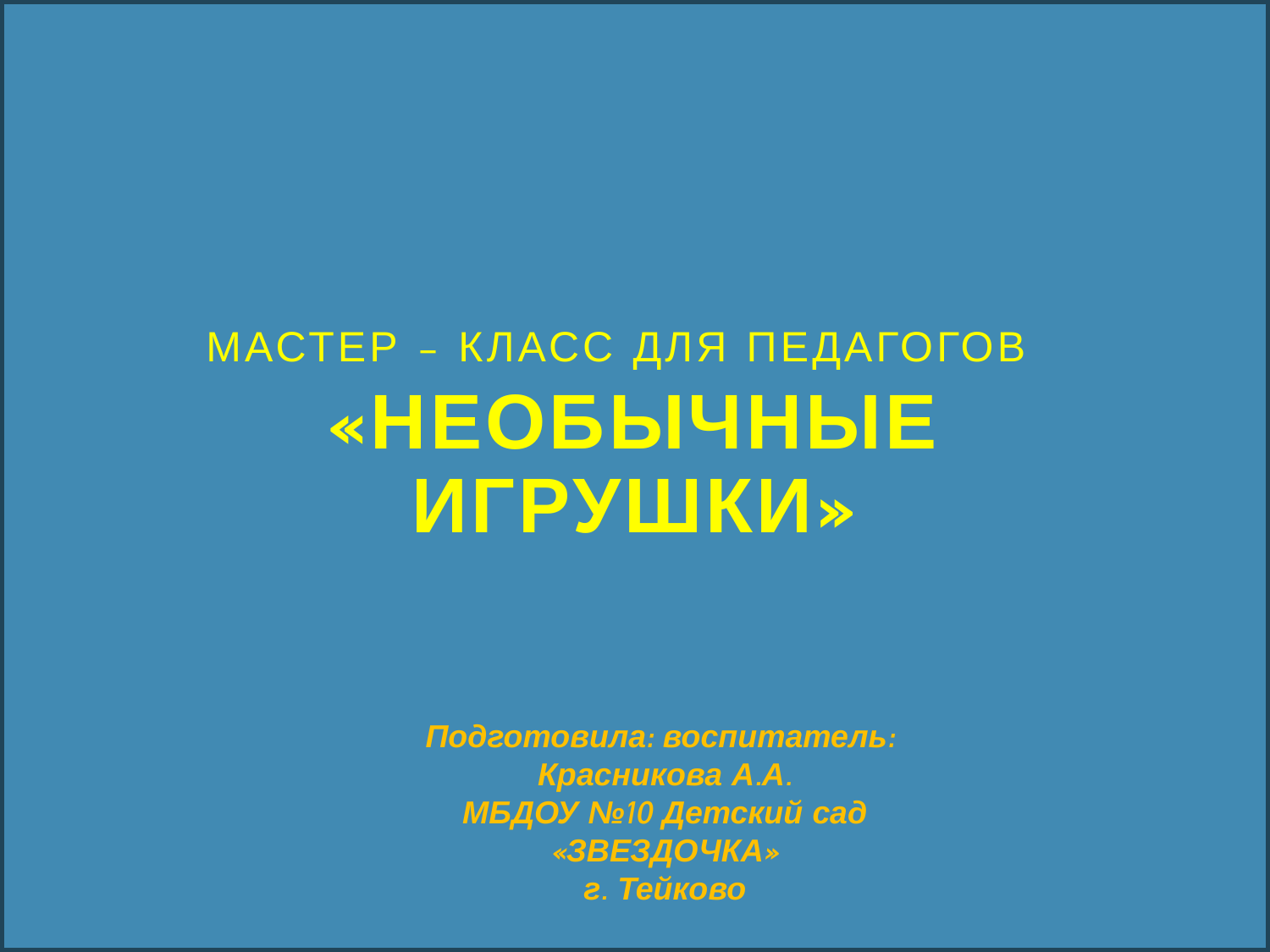

# Мастер – класс для педагогов  «Необычные игрушки»
Подготовила: воспитатель:
Красникова А.А.
МБДОУ №10 Детский сад «ЗВЕЗДОЧКА»
г. Тейково